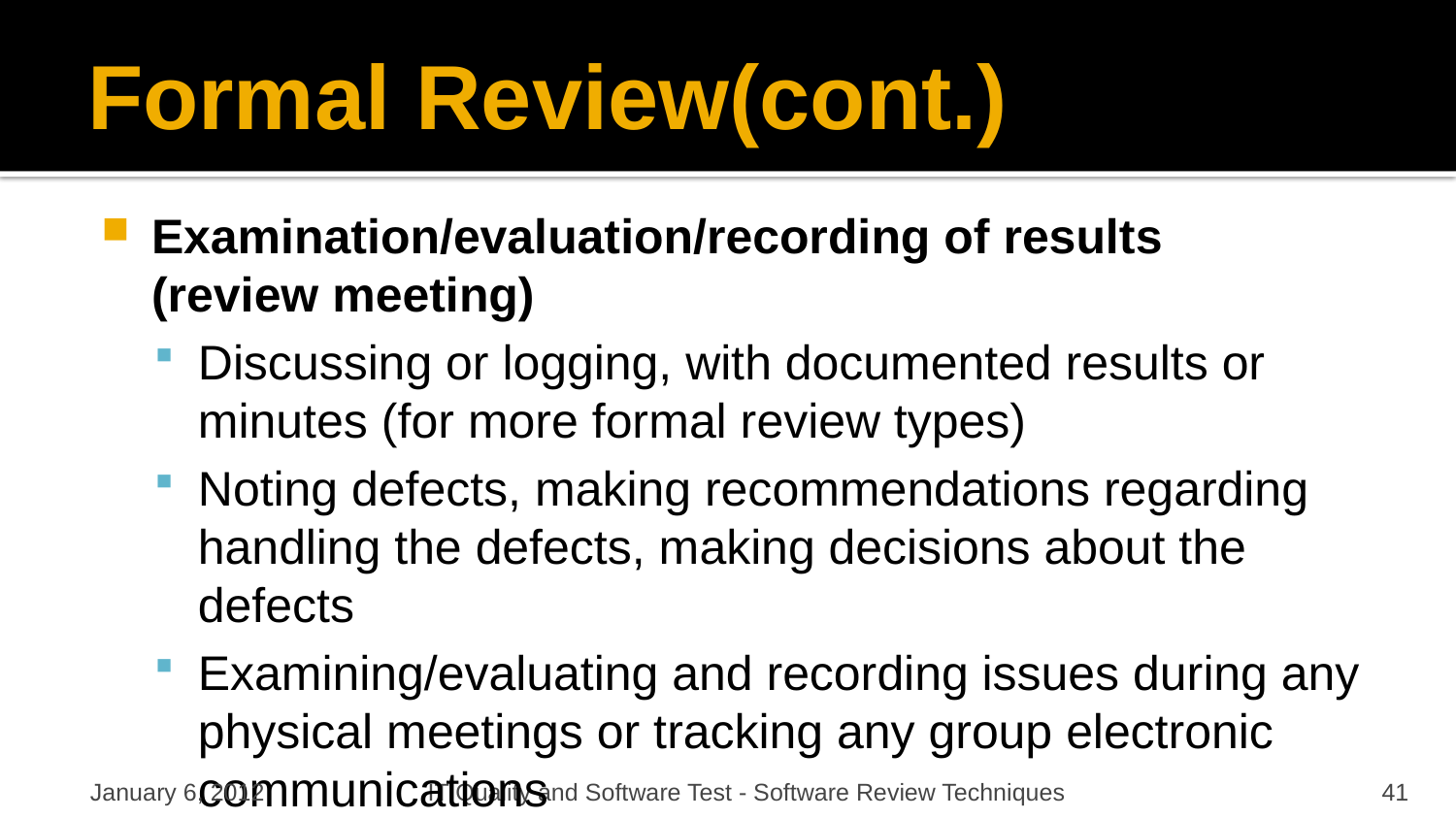

# Formal Review(cont.)
Examination/evaluation/recording of results (review meeting)
Discussing or logging, with documented results or minutes (for more formal review types)
Noting defects, making recommendations regarding handling the defects, making decisions about the defects
Examining/evaluating and recording issues during any physical meetings or tracking any group electronic communications
January 6, 2012
IT Quality and Software Test - Software Review Techniques
41